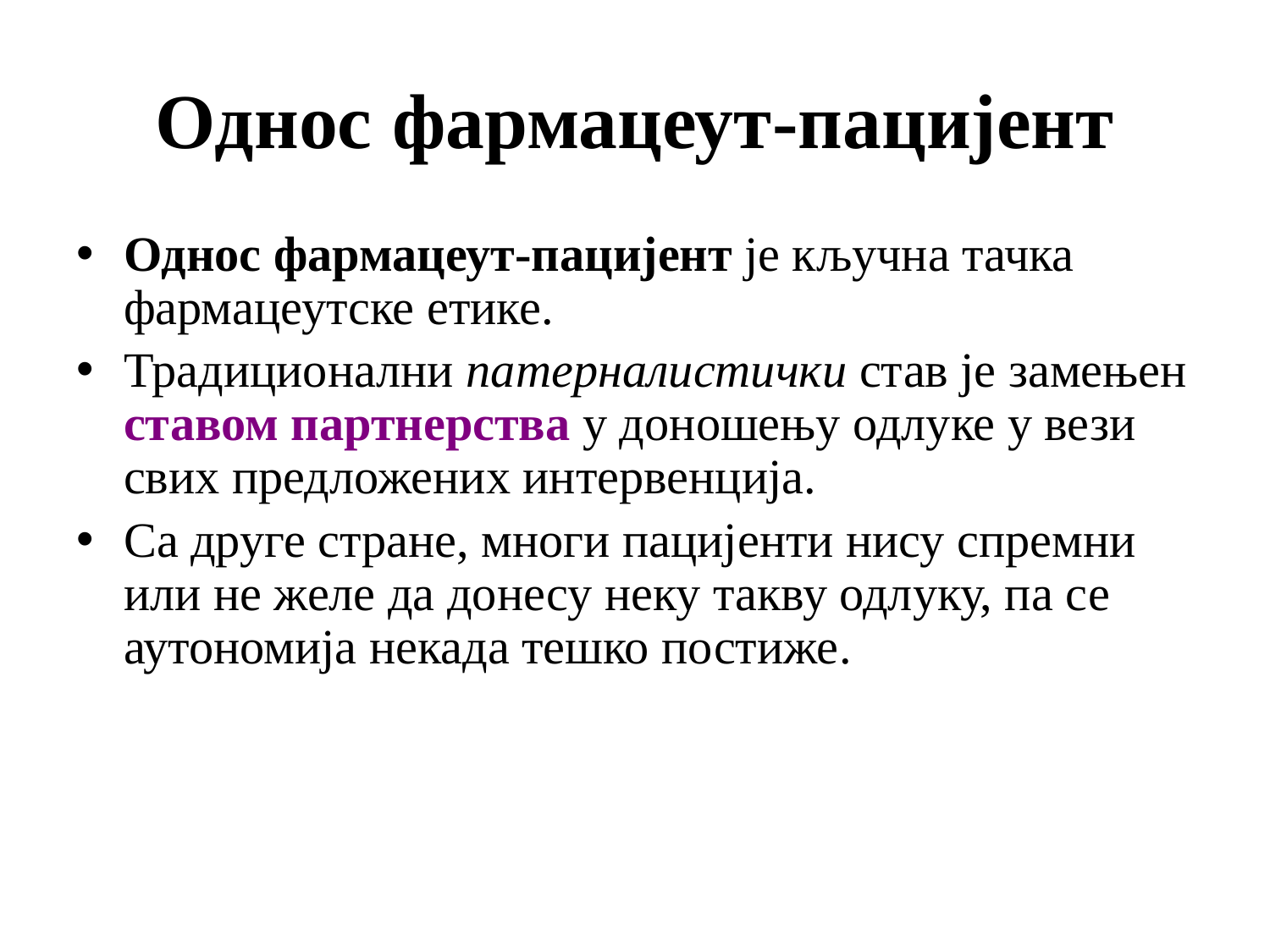

# Однос фармацеут-пацијент
Однос фармацеут-пацијент је кључна тачка фармацеутске етике.
Традиционални патерналистички став је замењен ставом партнерства у доношењу одлуке у вези свих предложених интервенција.
Са друге стране, многи пацијенти нису спремни или не желе да донесу неку такву одлуку, па се аутономија некада тешко постиже.